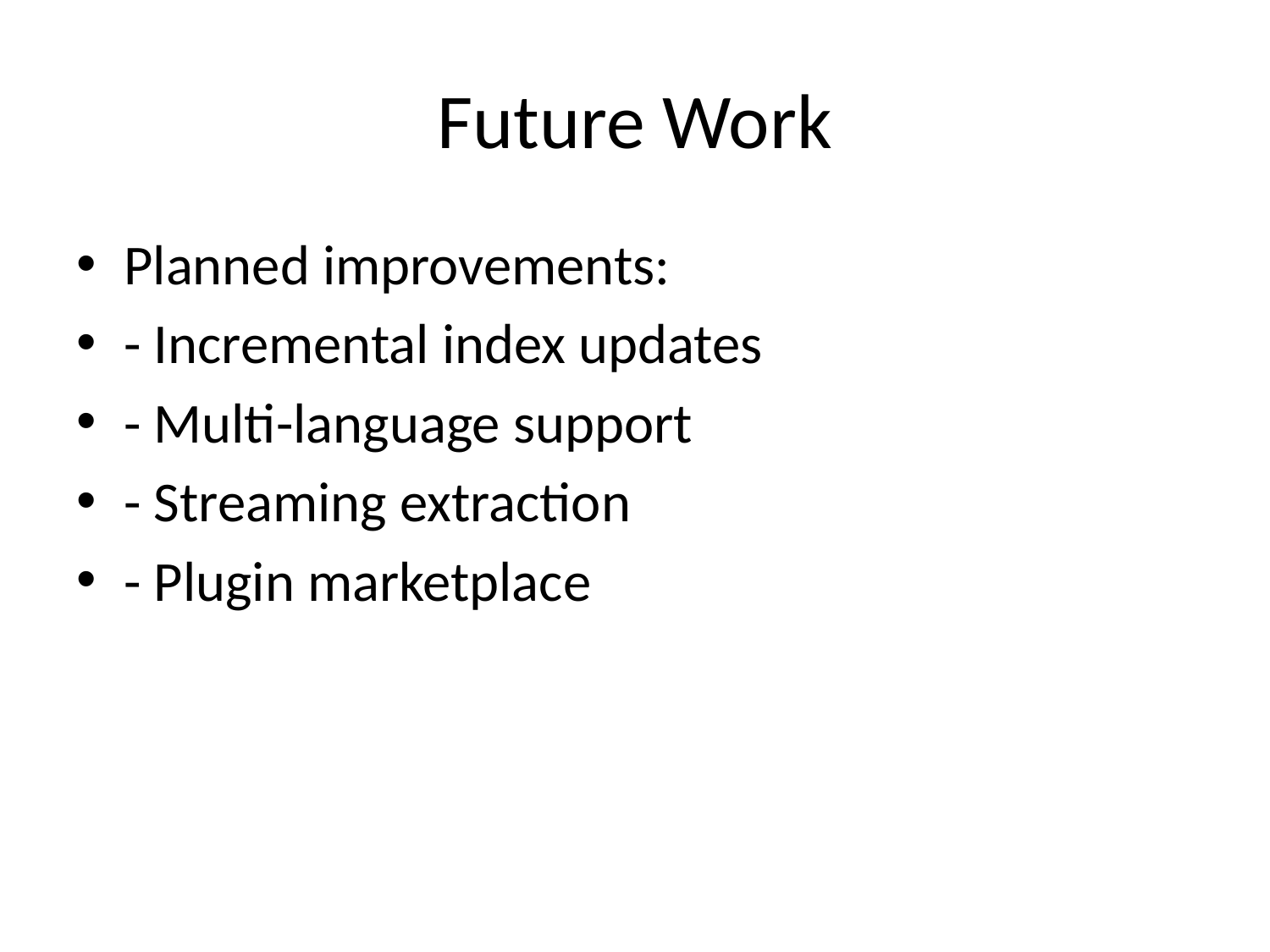

# Future Work
Planned improvements:
- Incremental index updates
- Multi-language support
- Streaming extraction
- Plugin marketplace